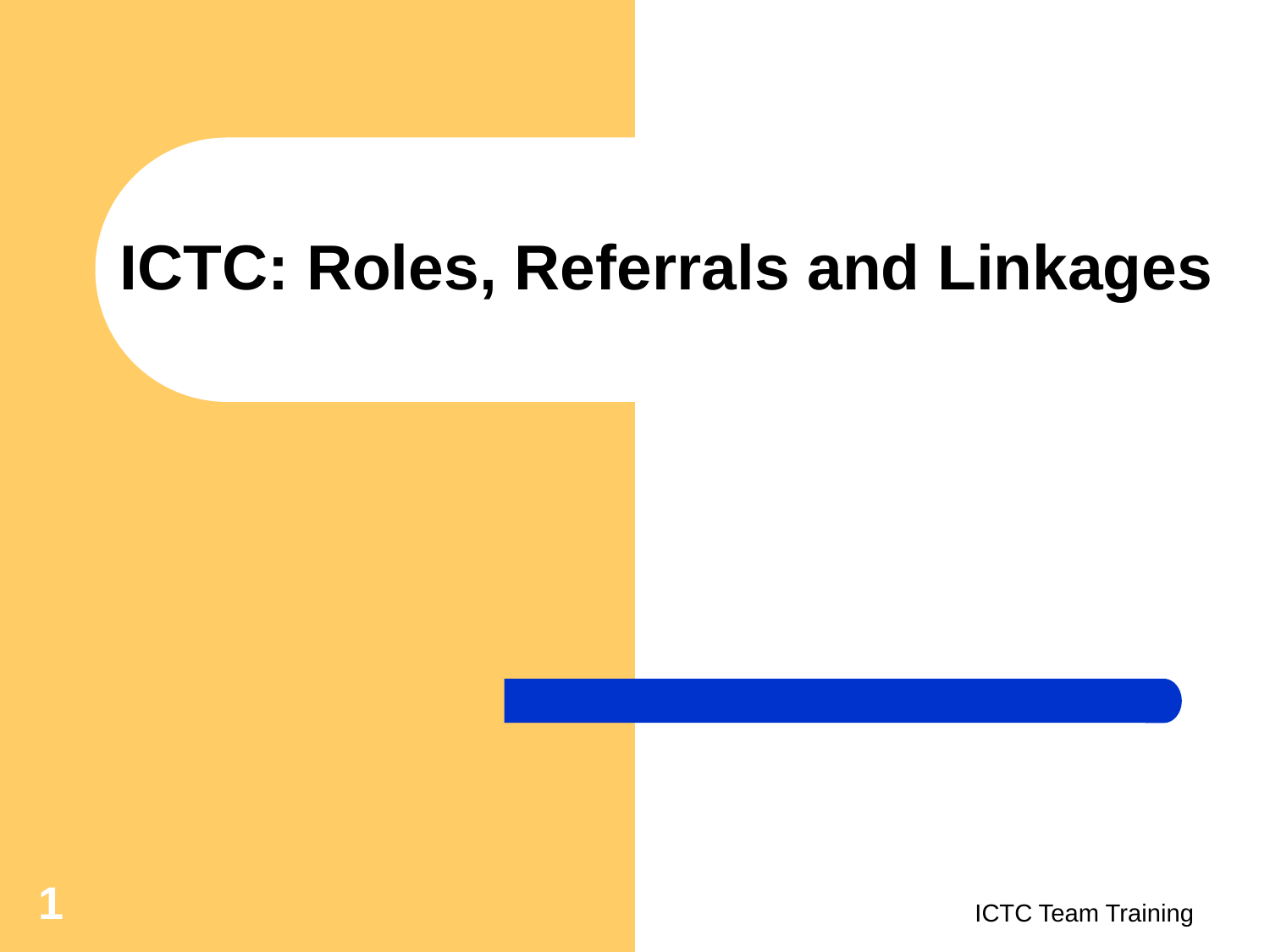

# ICTC: Roles, Referrals and Linkages
1
ICTC Team Training